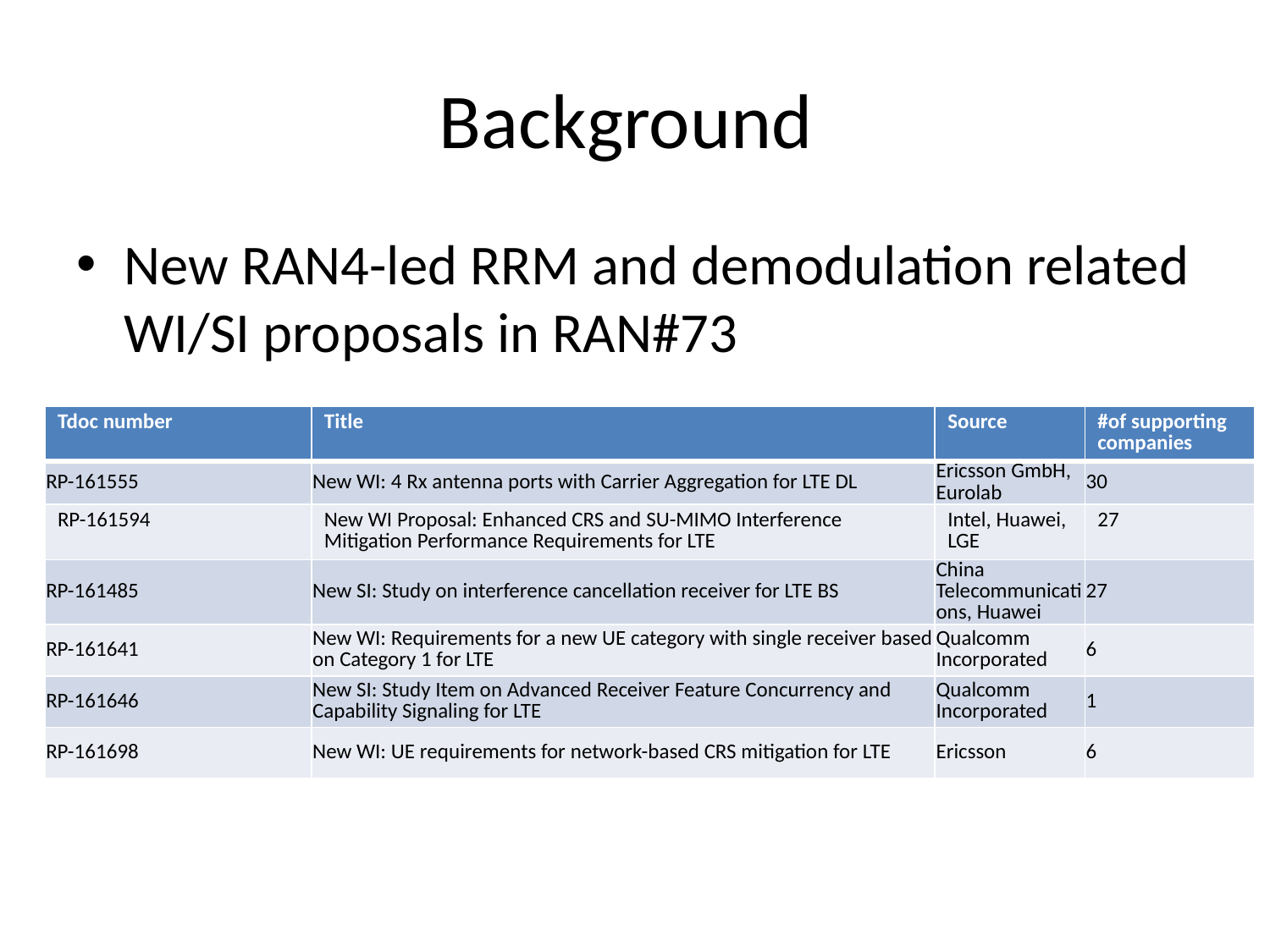

# Background
New RAN4-led RRM and demodulation related WI/SI proposals in RAN#73

| Tdoc number | Title | Source | #of supporting companies |
| --- | --- | --- | --- |
| RP-161555 | New WI: 4 Rx antenna ports with Carrier Aggregation for LTE DL | Ericsson GmbH, Eurolab | 30 |
| RP-161594 | New WI Proposal: Enhanced CRS and SU-MIMO Interference Mitigation Performance Requirements for LTE | Intel, Huawei, LGE | 27 |
| RP-161485 | New SI: Study on interference cancellation receiver for LTE BS | China Telecommunications, Huawei | 27 |
| RP-161641 | New WI: Requirements for a new UE category with single receiver based on Category 1 for LTE | Qualcomm Incorporated | 6 |
| RP-161646 | New SI: Study Item on Advanced Receiver Feature Concurrency and Capability Signaling for LTE | Qualcomm Incorporated | 1 |
| RP-161698 | New WI: UE requirements for network-based CRS mitigation for LTE | Ericsson | 6 |